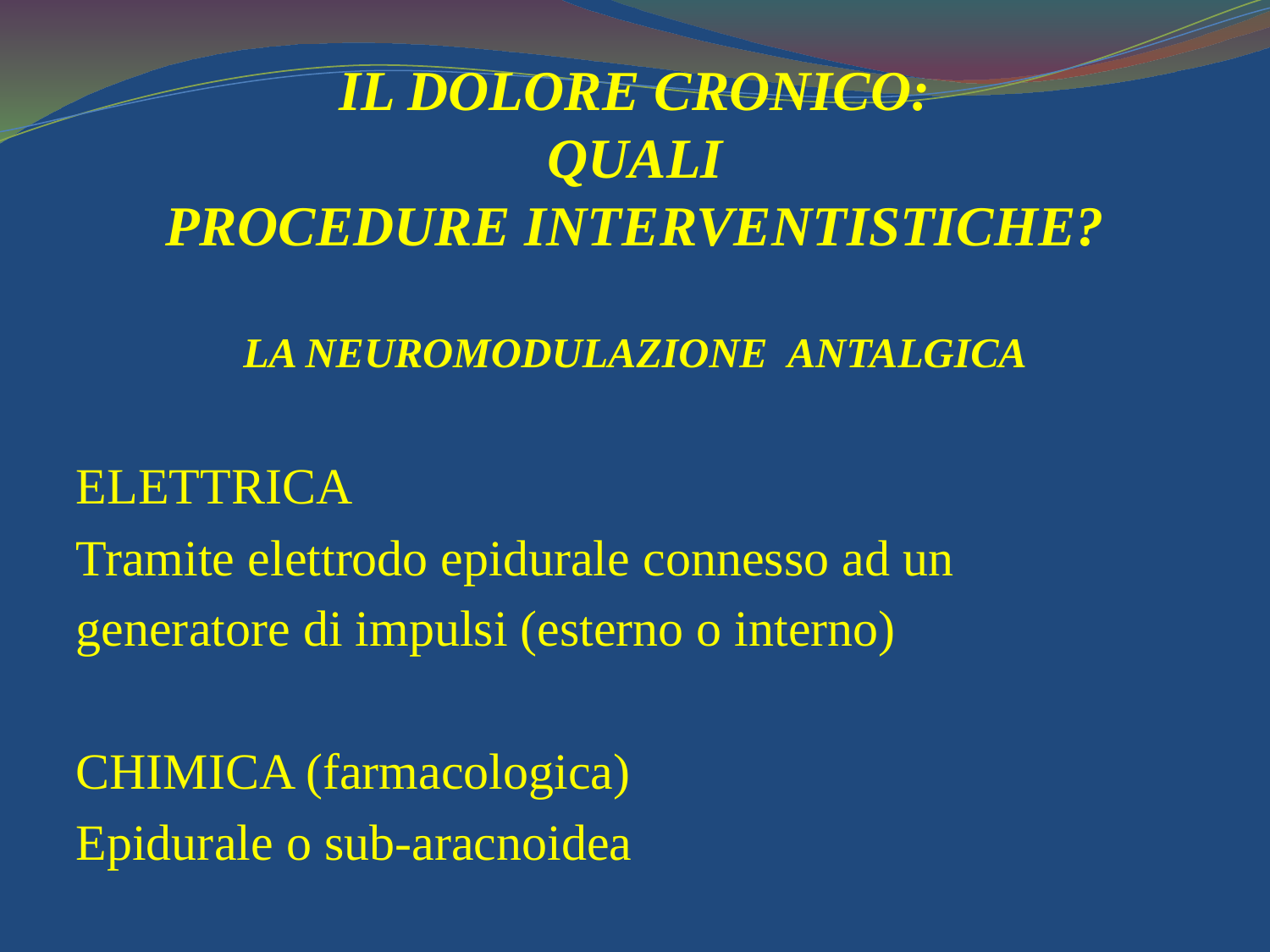

# IL DOLORE CRONICO: QUALI PROCEDURE INTERVENTISTICHE? LA NEUROMODULAZIONE  ANTALGICA

ELETTRICA
Tramite elettrodo epidurale connesso ad un
generatore di impulsi (esterno o interno)

CHIMICA (farmacologica)
Epidurale o sub-aracnoidea